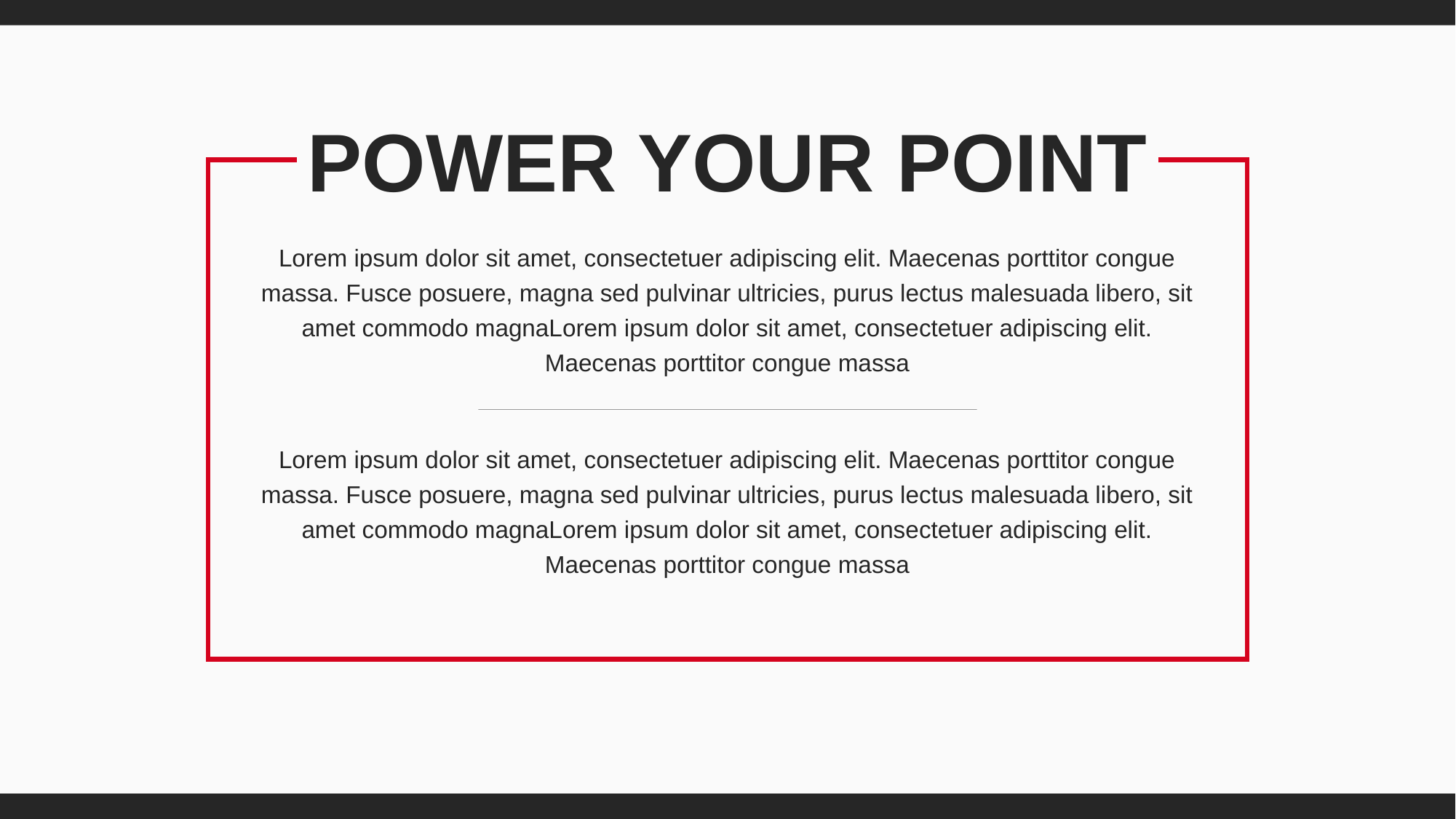

POWER YOUR POINT

Lorem ipsum dolor sit amet, consectetuer adipiscing elit. Maecenas porttitor congue massa. Fusce posuere, magna sed pulvinar ultricies, purus lectus malesuada libero, sit amet commodo magnaLorem ipsum dolor sit amet, consectetuer adipiscing elit. Maecenas porttitor congue massa
Lorem ipsum dolor sit amet, consectetuer adipiscing elit. Maecenas porttitor congue massa. Fusce posuere, magna sed pulvinar ultricies, purus lectus malesuada libero, sit amet commodo magnaLorem ipsum dolor sit amet, consectetuer adipiscing elit. Maecenas porttitor congue massa